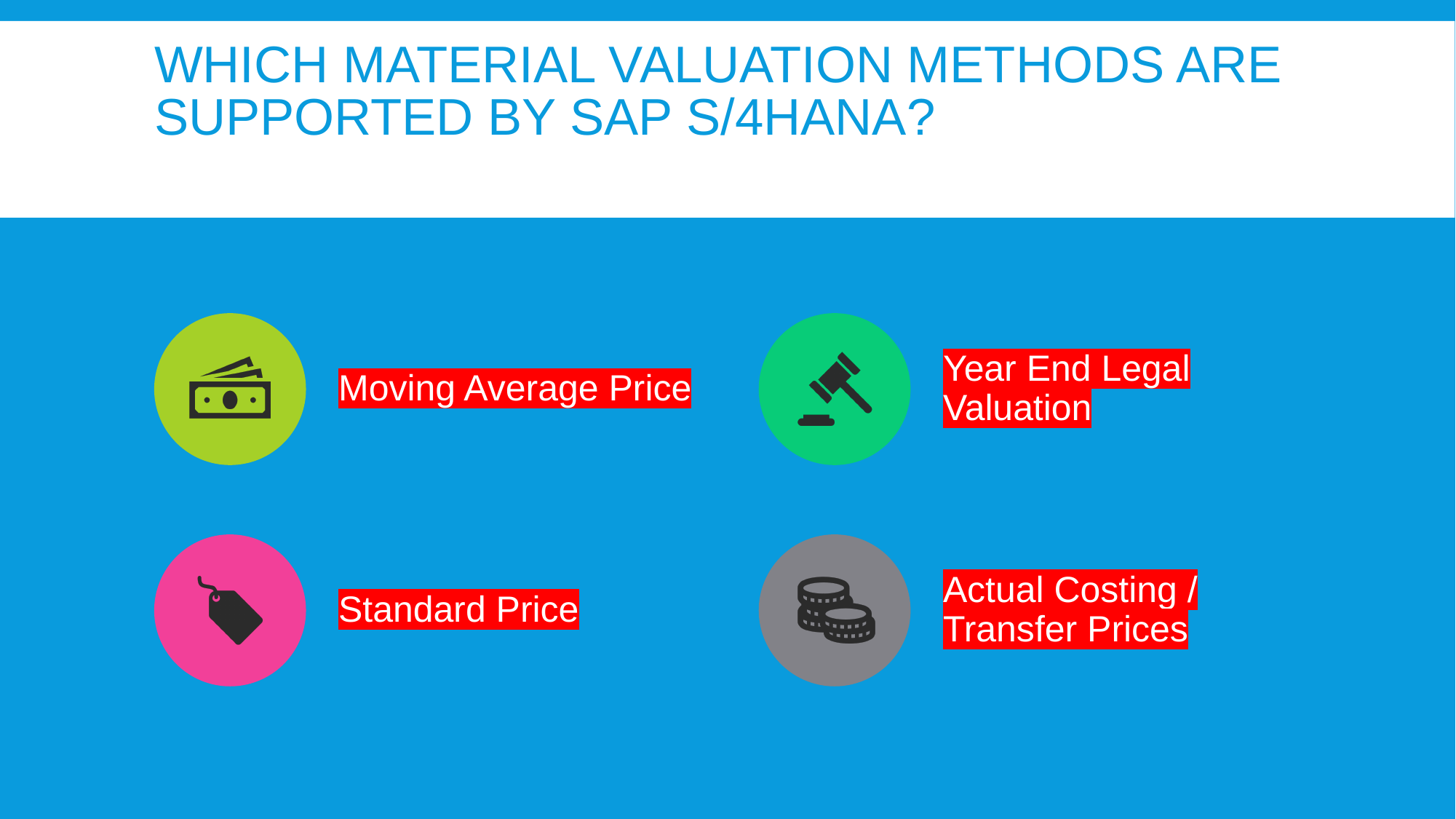

# Which Material Valuation methods are supported by SAP S/4HANA?
Moving Average Price
Year End Legal Valuation
Standard Price
Actual Costing / Transfer Prices